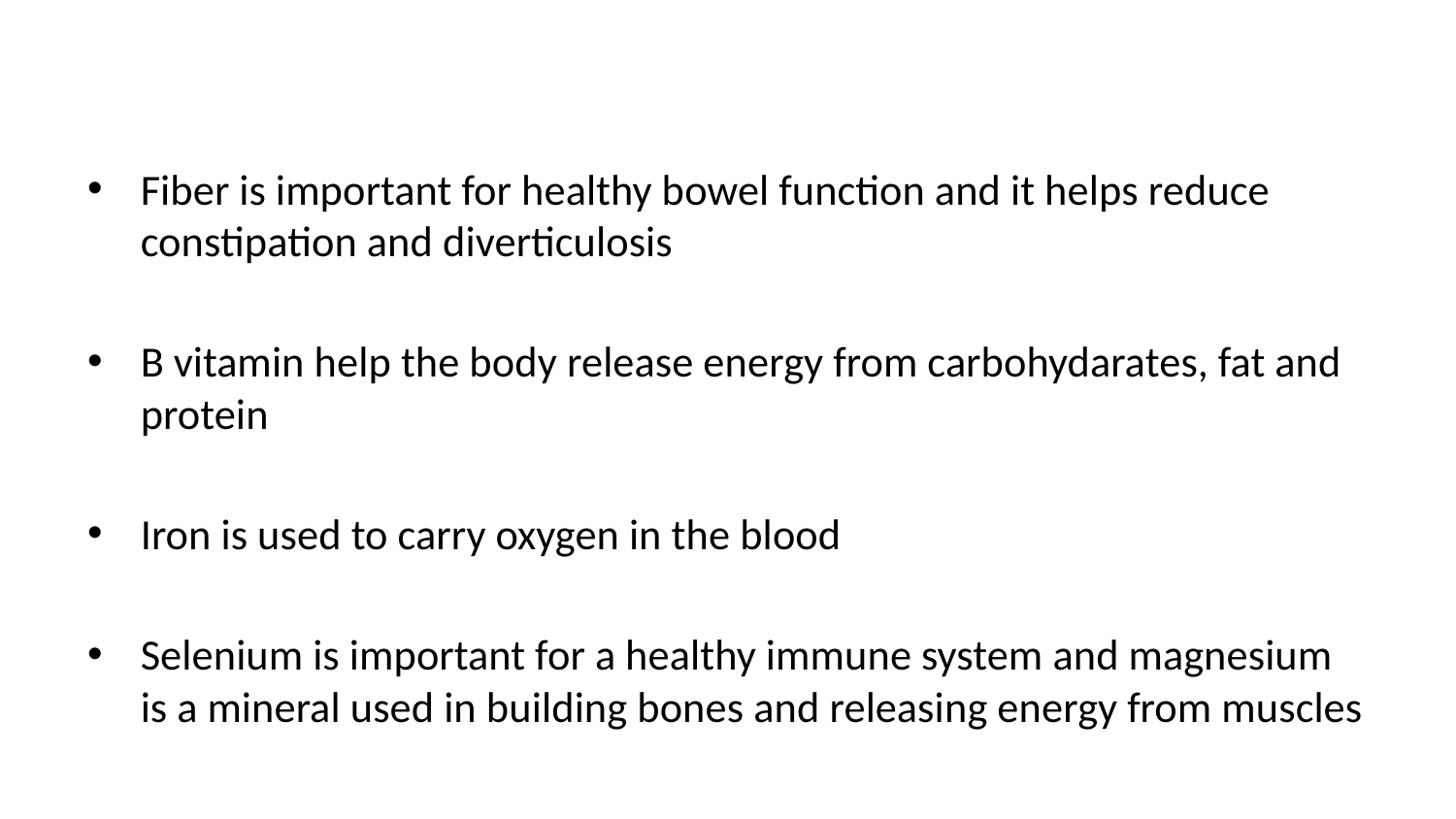

Fiber is important for healthy bowel function and it helps reduce constipation and diverticulosis

B vitamin help the body release energy from carbohydarates, fat and protein

Iron is used to carry oxygen in the blood

Selenium is important for a healthy immune system and magnesium is a mineral used in building bones and releasing energy from muscles